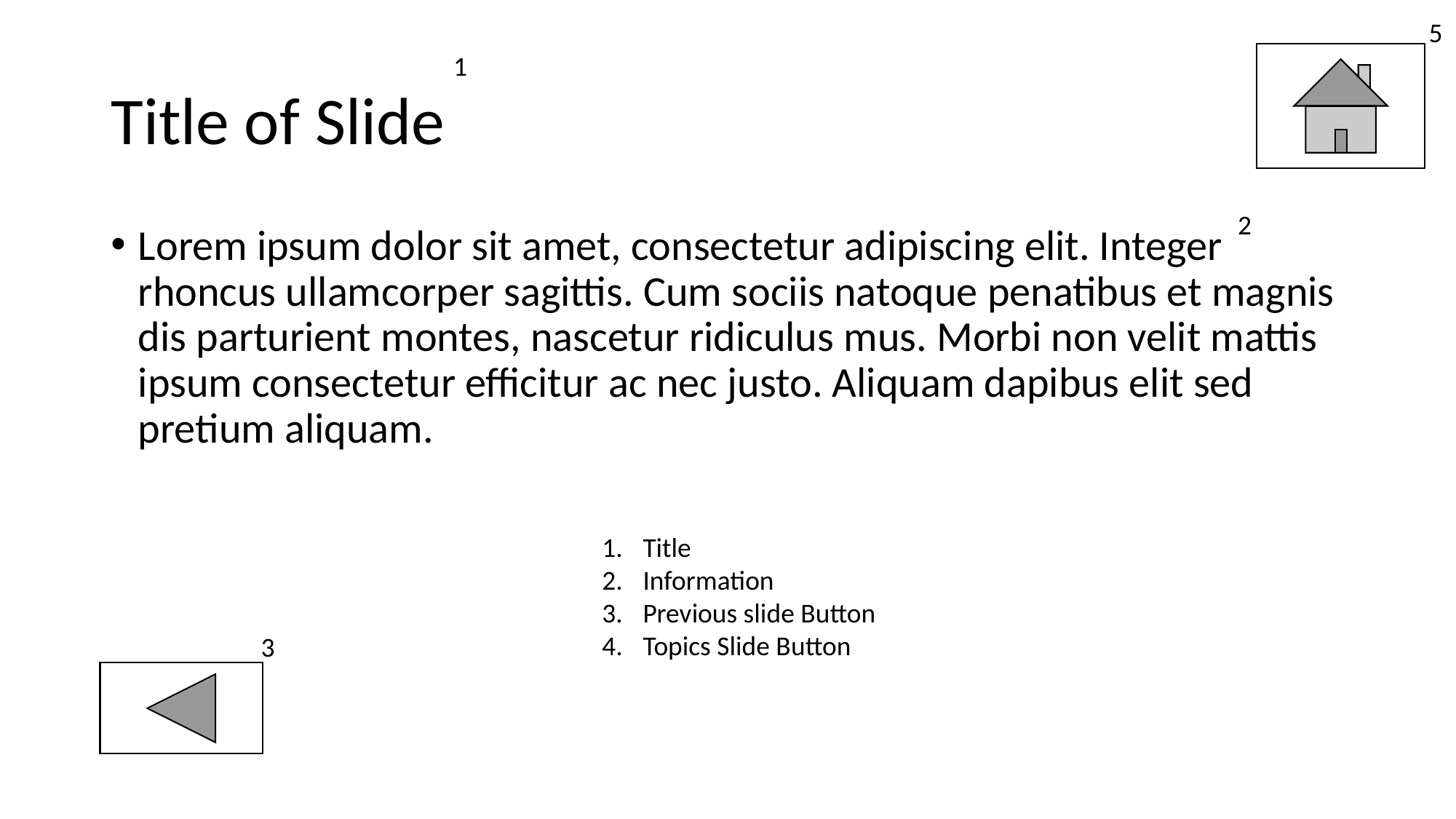

5
# Title of Slide
1

2
Lorem ipsum dolor sit amet, consectetur adipiscing elit. Integer rhoncus ullamcorper sagittis. Cum sociis natoque penatibus et magnis dis parturient montes, nascetur ridiculus mus. Morbi non velit mattis ipsum consectetur efficitur ac nec justo. Aliquam dapibus elit sed pretium aliquam.
Title
Information
Previous slide Button
Topics Slide Button
3